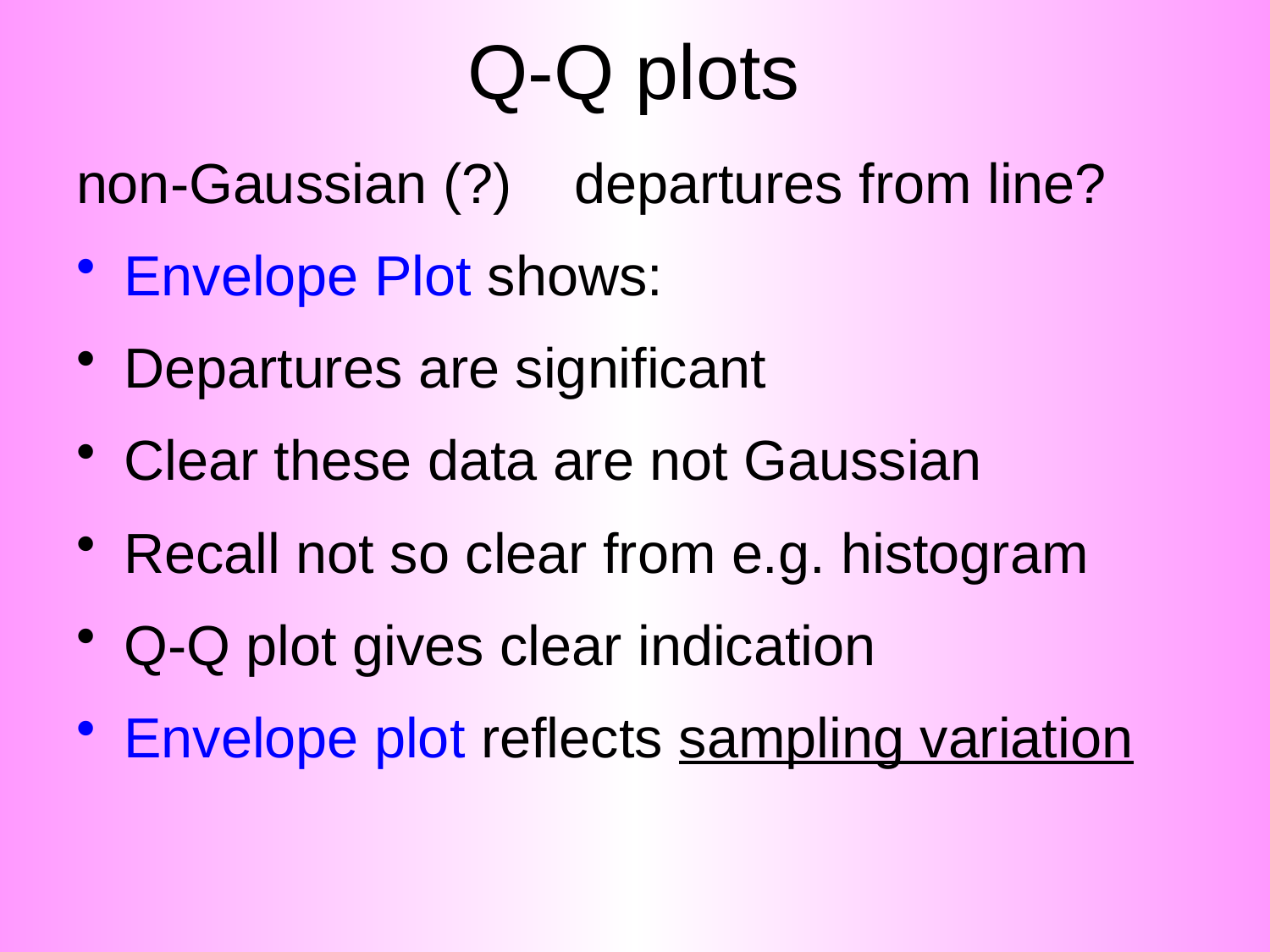

# Q-Q plots
non-Gaussian (?)    departures from line?
Envelope Plot shows:
Departures are significant
Clear these data are not Gaussian
Recall not so clear from e.g. histogram
Q-Q plot gives clear indication
Envelope plot reflects sampling variation